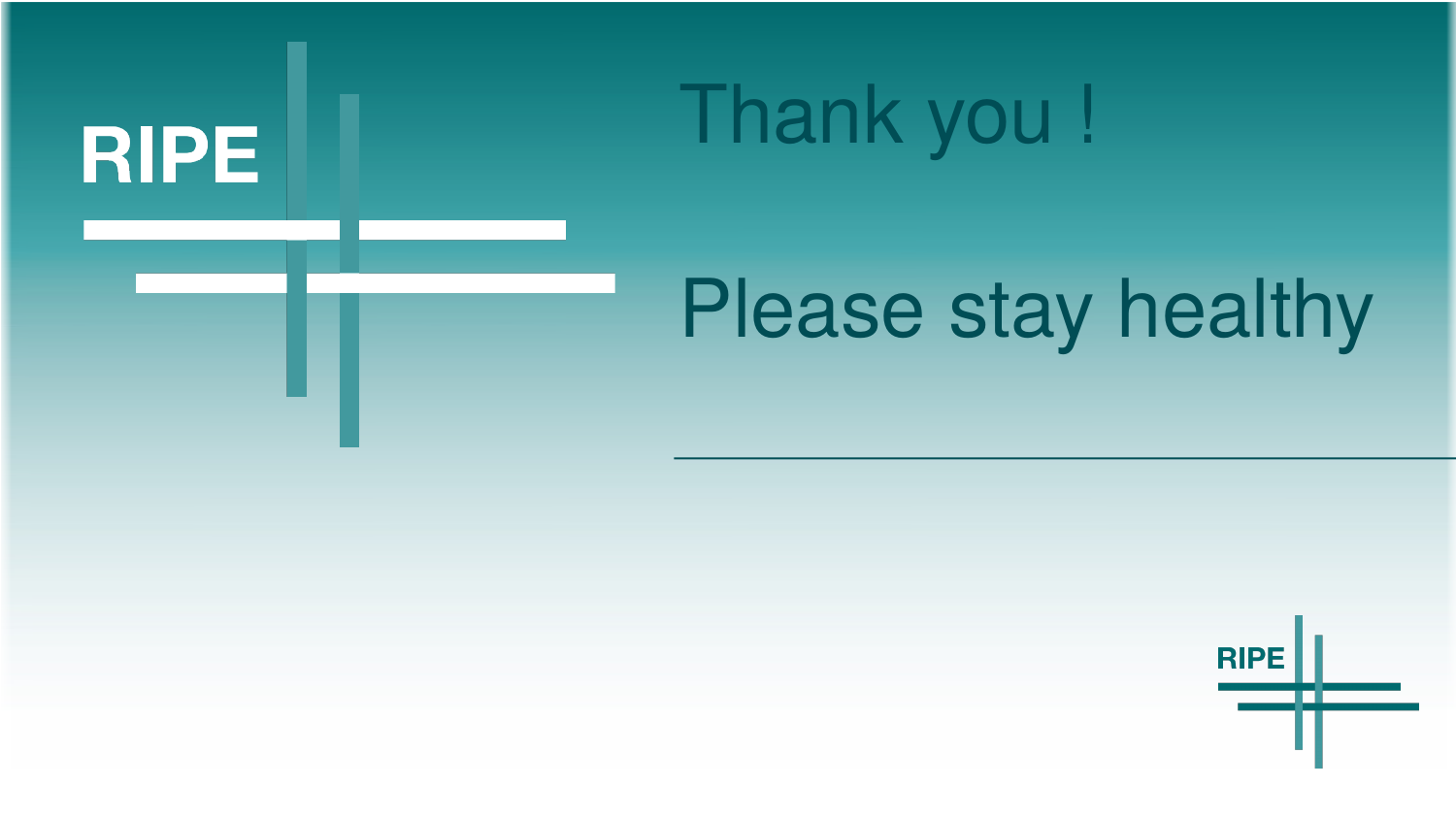

Thank you !

Please stay healthy
#